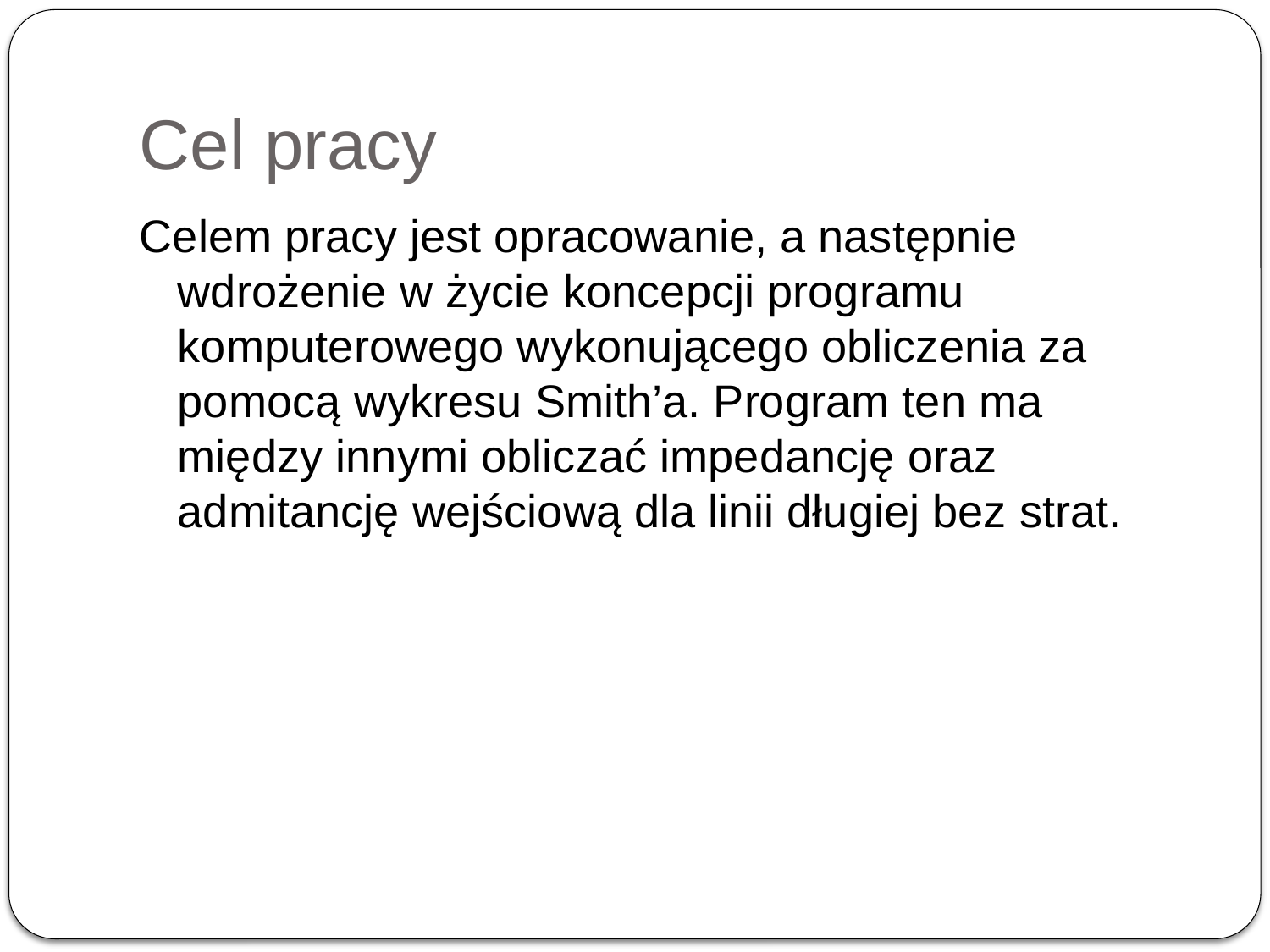

# Cel pracy
Celem pracy jest opracowanie, a następnie wdrożenie w życie koncepcji programu komputerowego wykonującego obliczenia za pomocą wykresu Smith’a. Program ten ma między innymi obliczać impedancję oraz admitancję wejściową dla linii długiej bez strat.